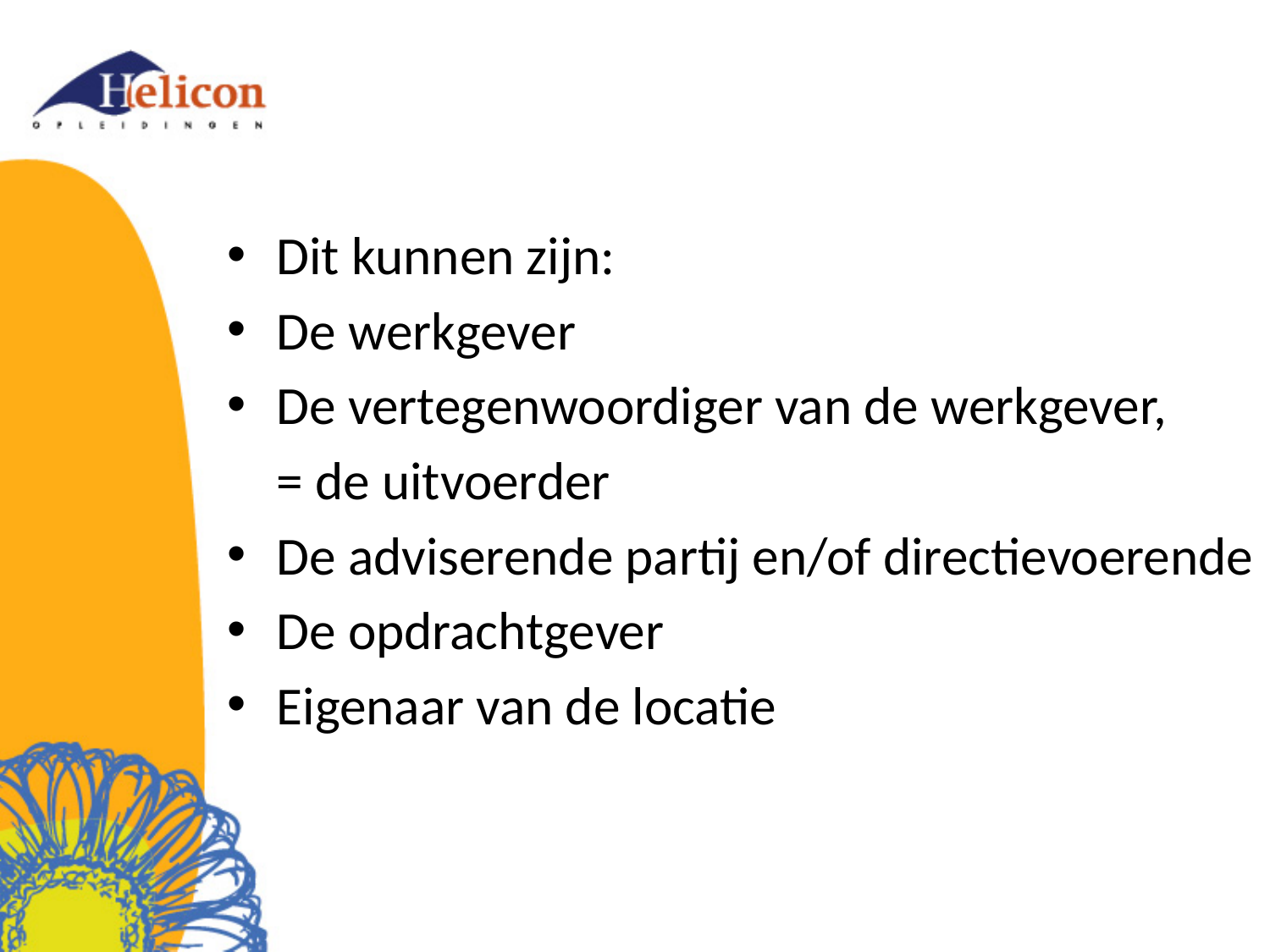

Dit kunnen zijn:
De werkgever
De vertegenwoordiger van de werkgever,
	= de uitvoerder
De adviserende partij en/of directievoerende
De opdrachtgever
Eigenaar van de locatie